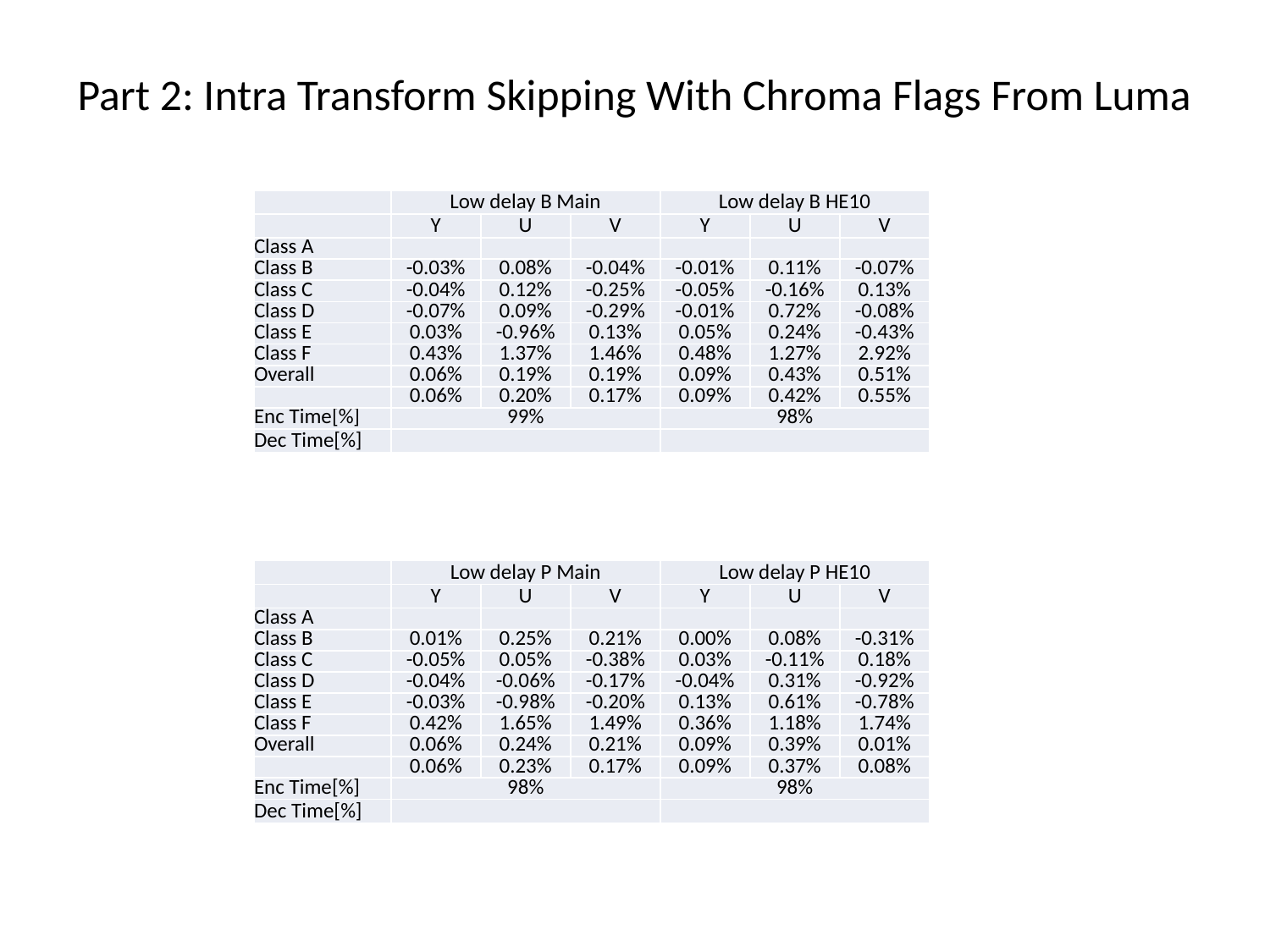

# Part 2: Intra Transform Skipping With Chroma Flags From Luma
|  | Low delay B Main |  |  | Low delay B HE10 |  |  |
| --- | --- | --- | --- | --- | --- | --- |
|  | Y | U | V | Y | U | V |
| Class A |  |  |  |  |  |  |
| Class B | -0.03% | 0.08% | -0.04% | -0.01% | 0.11% | -0.07% |
| Class C | -0.04% | 0.12% | -0.25% | -0.05% | -0.16% | 0.13% |
| Class D | -0.07% | 0.09% | -0.29% | -0.01% | 0.72% | -0.08% |
| Class E | 0.03% | -0.96% | 0.13% | 0.05% | 0.24% | -0.43% |
| Class F | 0.43% | 1.37% | 1.46% | 0.48% | 1.27% | 2.92% |
| Overall | 0.06% | 0.19% | 0.19% | 0.09% | 0.43% | 0.51% |
|  | 0.06% | 0.20% | 0.17% | 0.09% | 0.42% | 0.55% |
| Enc Time[%] | 99% |  |  | 98% |  |  |
| Dec Time[%] |  |  |  |  |  |  |
|  | Low delay P Main |  |  | Low delay P HE10 |  |  |
| --- | --- | --- | --- | --- | --- | --- |
|  | Y | U | V | Y | U | V |
| Class A |  |  |  |  |  |  |
| Class B | 0.01% | 0.25% | 0.21% | 0.00% | 0.08% | -0.31% |
| Class C | -0.05% | 0.05% | -0.38% | 0.03% | -0.11% | 0.18% |
| Class D | -0.04% | -0.06% | -0.17% | -0.04% | 0.31% | -0.92% |
| Class E | -0.03% | -0.98% | -0.20% | 0.13% | 0.61% | -0.78% |
| Class F | 0.42% | 1.65% | 1.49% | 0.36% | 1.18% | 1.74% |
| Overall | 0.06% | 0.24% | 0.21% | 0.09% | 0.39% | 0.01% |
|  | 0.06% | 0.23% | 0.17% | 0.09% | 0.37% | 0.08% |
| Enc Time[%] | 98% |  |  | 98% |  |  |
| Dec Time[%] |  |  |  |  |  |  |